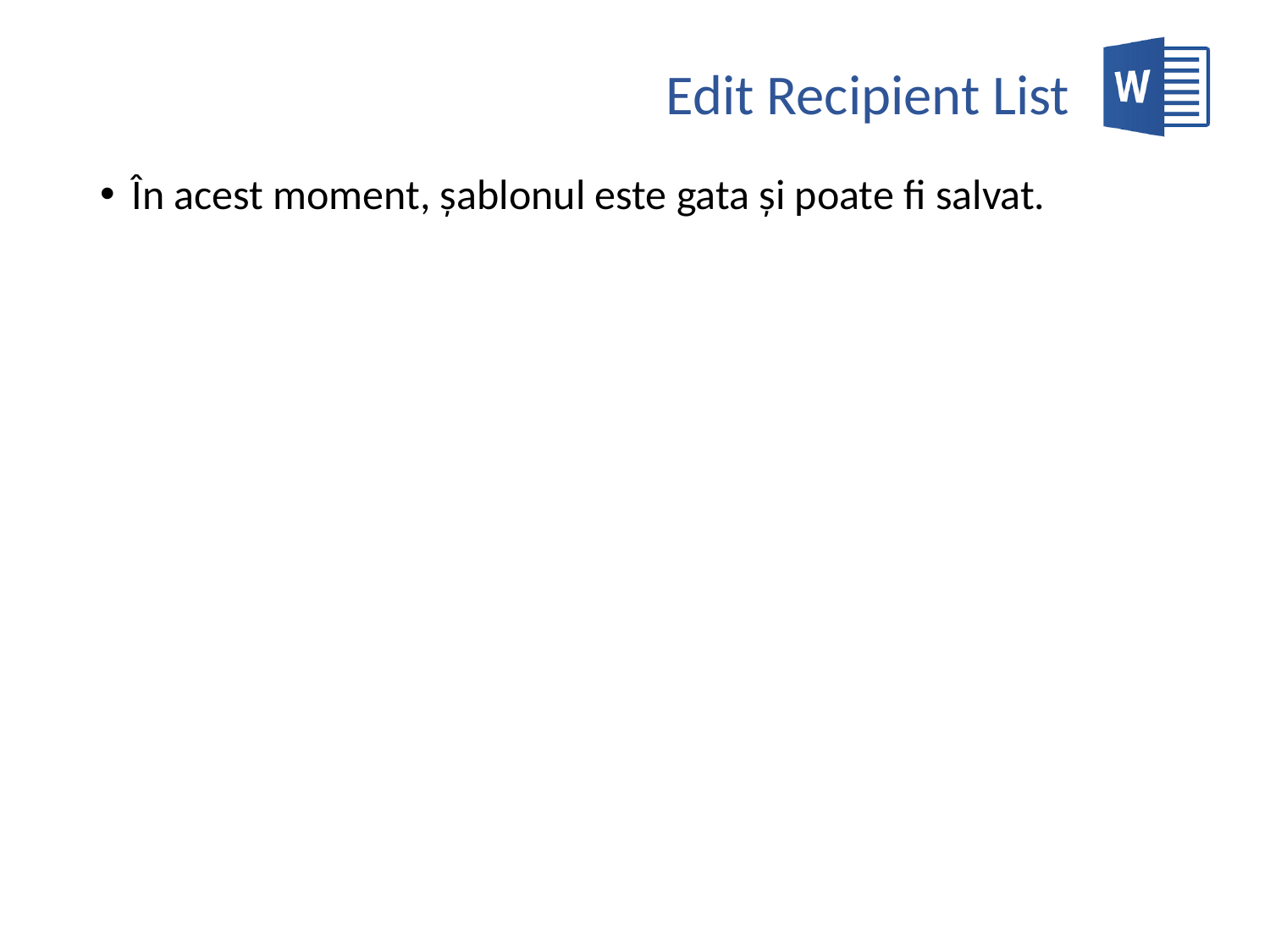

# Edit Recipient List
În acest moment, şablonul este gata şi poate fi salvat.